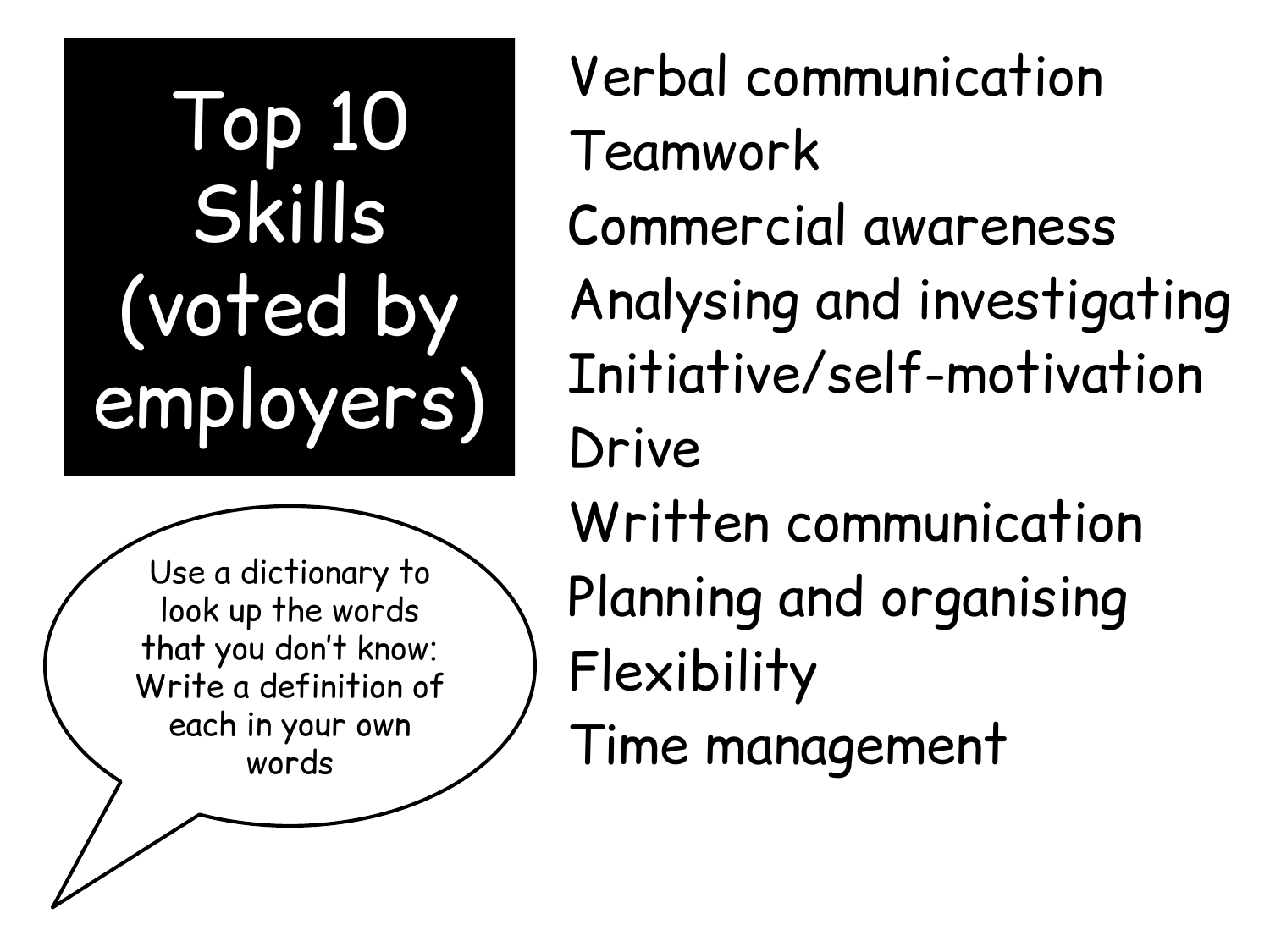

Verbal communication
Teamwork
Commercial awareness
Analysing and investigating
Initiative/self-motivation
Drive
Written communication
Planning and organising
Flexibility
Time management

# Top 10 Skills (voted by employers)
Use a dictionary to look up the words that you don’t know: Write a definition of each in your own words